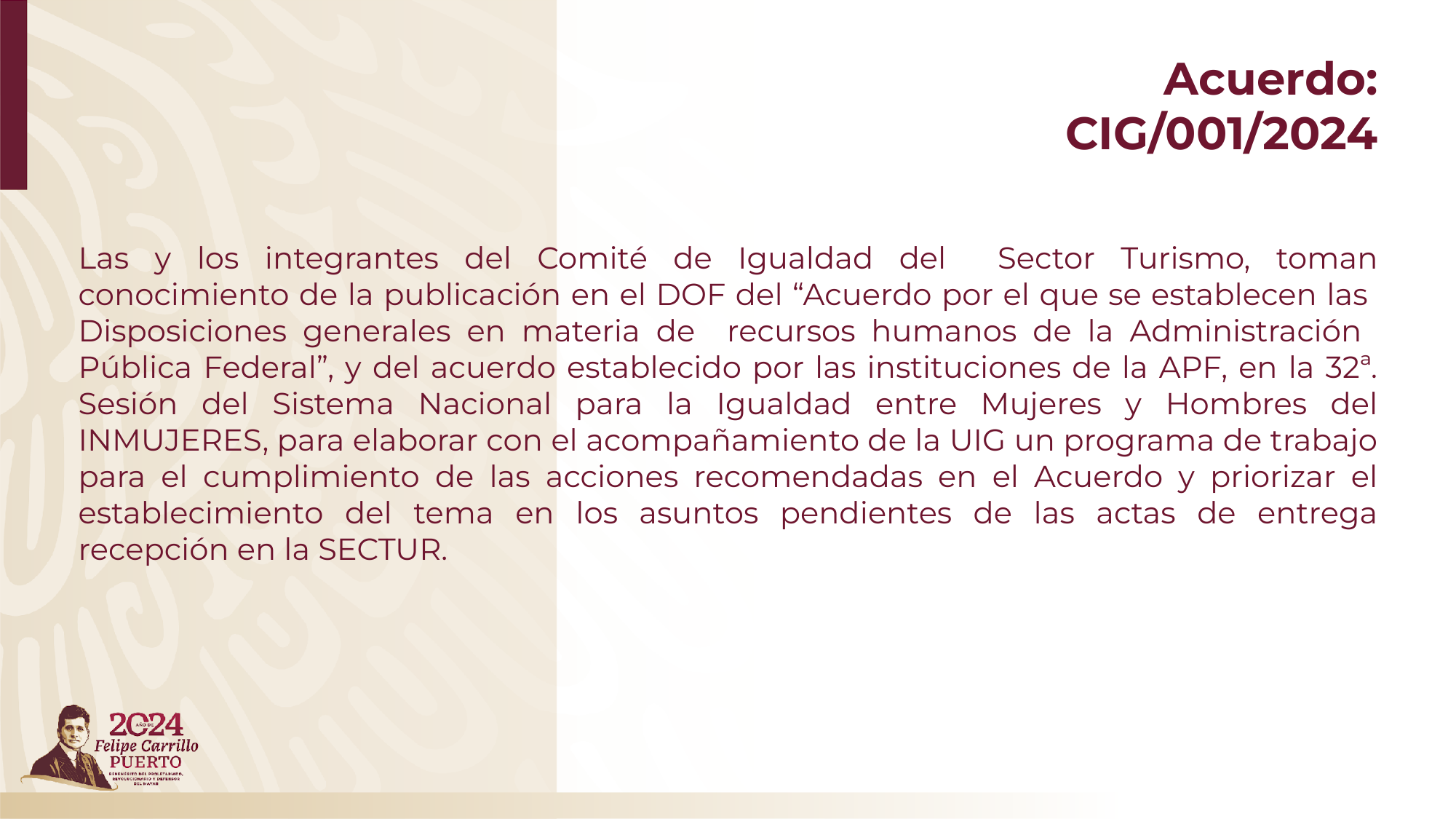

# Acuerdo: CIG/001/2024

Las y los integrantes del Comité de Igualdad del  Sector Turismo, toman conocimiento de la publicación en el DOF del “Acuerdo por el que se establecen las  Disposiciones generales en materia de  recursos humanos de la Administración  Pública Federal”, y del acuerdo establecido por las instituciones de la APF, en la 32ª. Sesión del Sistema Nacional para la Igualdad entre Mujeres y Hombres del INMUJERES, para elaborar con el acompañamiento de la UIG un programa de trabajo para el cumplimiento de las acciones recomendadas en el Acuerdo y priorizar el establecimiento del tema en los asuntos pendientes de las actas de entrega recepción en la SECTUR.